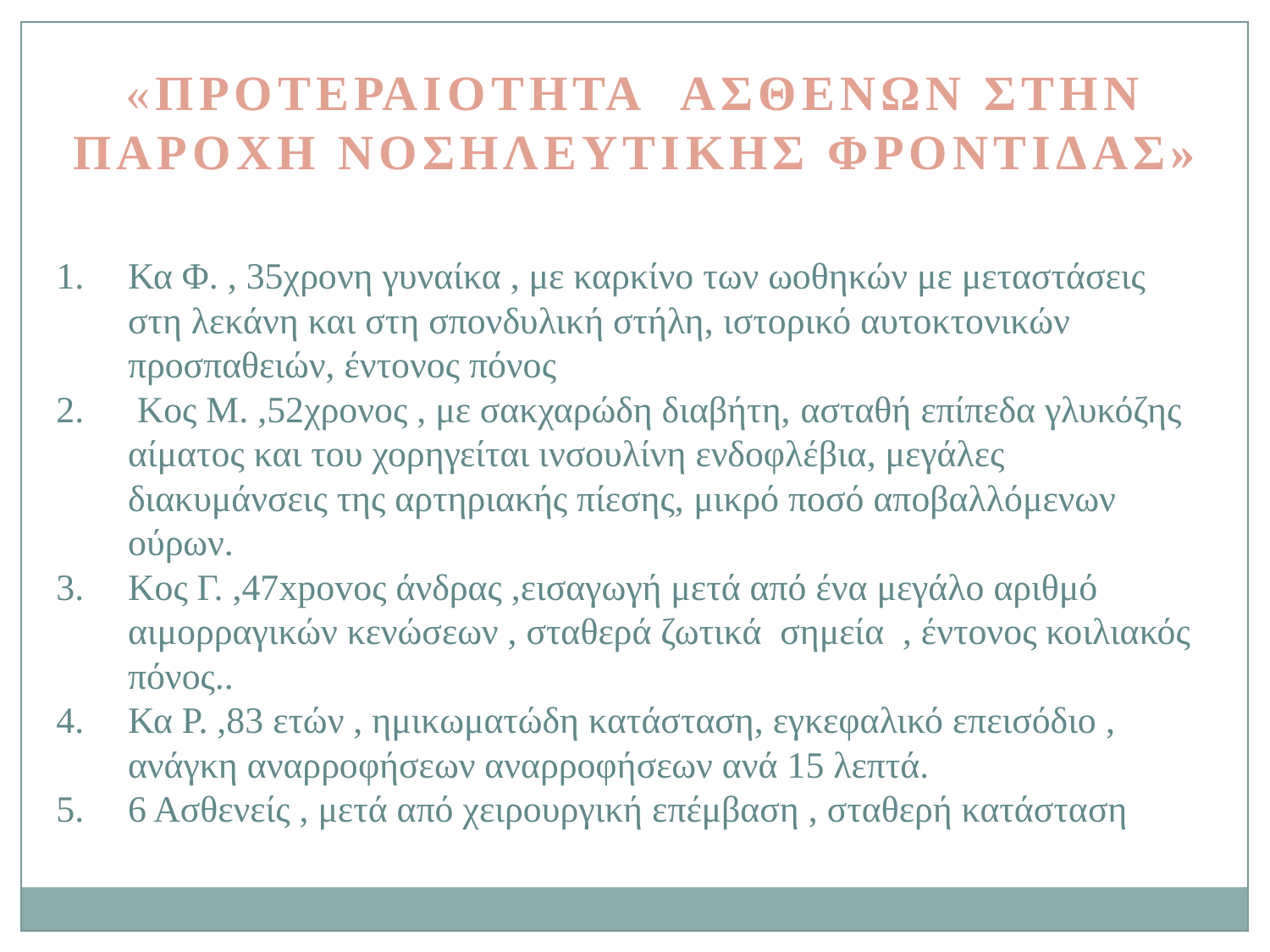

«ΠΡΟΤΕΡΑΙΟΤΗΤΑ  ΑΣΘΕΝΩΝ ΣΤΗΝ ΠΑΡΟΧΗ ΝΟΣΗΛΕΥΤΙΚΗΣ ΦΡΟΝΤΙΔΑΣ»
Κα Φ. , 35χρονη γυναίκα , με καρκίνο των ωοθηκών με μεταστάσεις στη λεκάνη και στη σπονδυλική στήλη, ιστορικό αυτοκτονικών προσπαθειών, έντονος πόνος
 Κος Μ. ,52χρονος , με σακχαρώδη διαβήτη, ασταθή επίπεδα γλυκόζης αίματος και του χορηγείται ινσουλίνη ενδοφλέβια, μεγάλες διακυμάνσεις της αρτηριακής πίεσης, μικρό ποσό αποβαλλόμενων ούρων.
Κος Γ. ,47xpovoς άνδρας ,εισαγωγή μετά από ένα μεγάλο αριθμό αιμορραγικών κενώσεων , σταθερά ζωτικά  σημεία  , έντονος κοιλιακός πόνος..
Κα Ρ. ,83 ετών , ημικωματώδη κατάσταση, εγκεφαλικό επεισόδιο , ανάγκη αναρροφήσεων αναρροφήσεων ανά 15 λεπτά.
6 Ασθενείς , μετά από χειρουργική επέμβαση , σταθερή κατάσταση